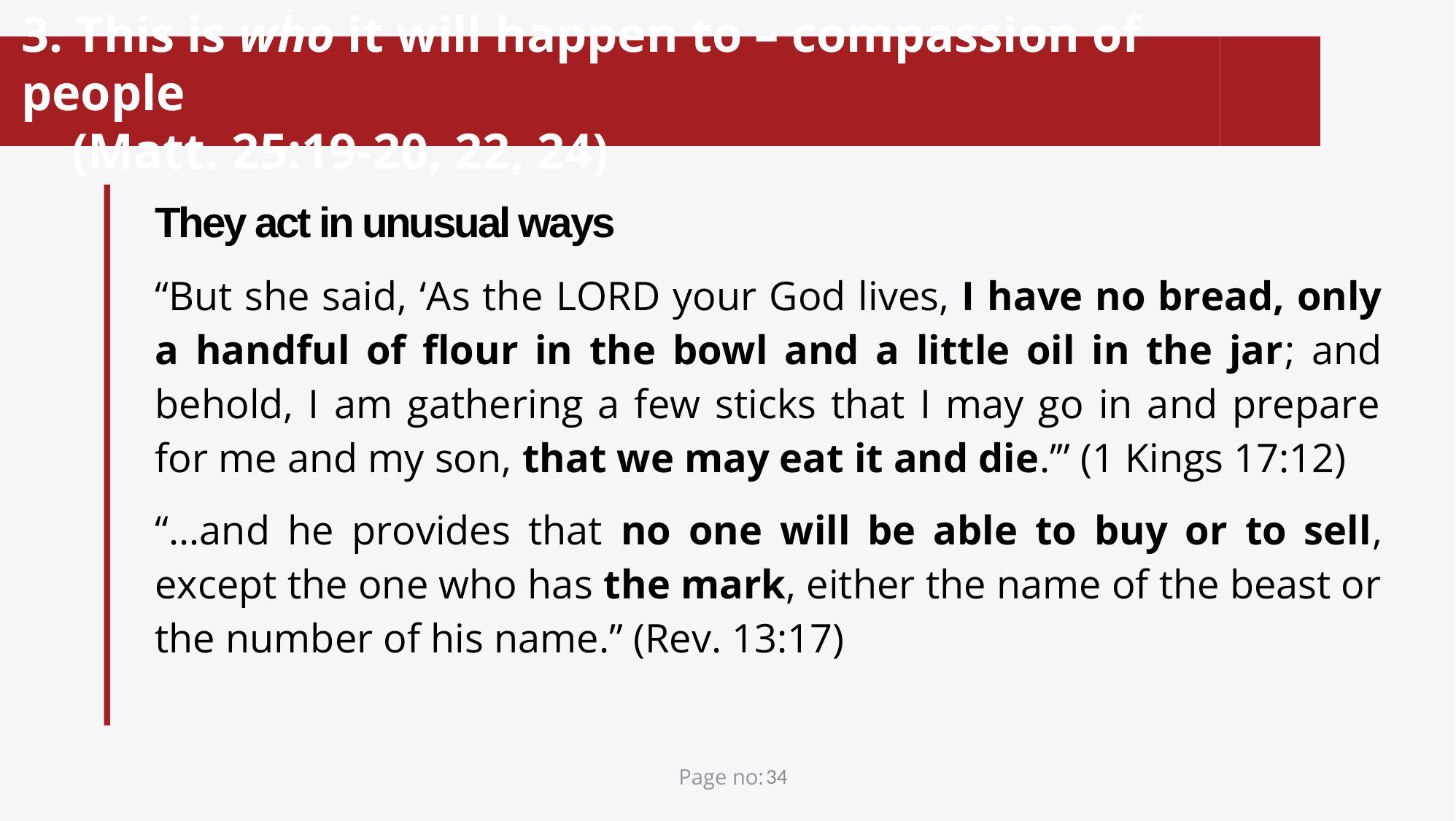

# 3. This is who it will happen to – compassion of people (Matt. 25:19-20, 22, 24)
They act in unusual ways
“But she said, ‘As the Lord your God lives, I have no bread, only a handful of flour in the bowl and a little oil in the jar; and behold, I am gathering a few sticks that I may go in and prepare for me and my son, that we may eat it and die.’” (1 Kings 17:12)
“…and he provides that no one will be able to buy or to sell, except the one who has the mark, either the name of the beast or the number of his name.” (Rev. 13:17)